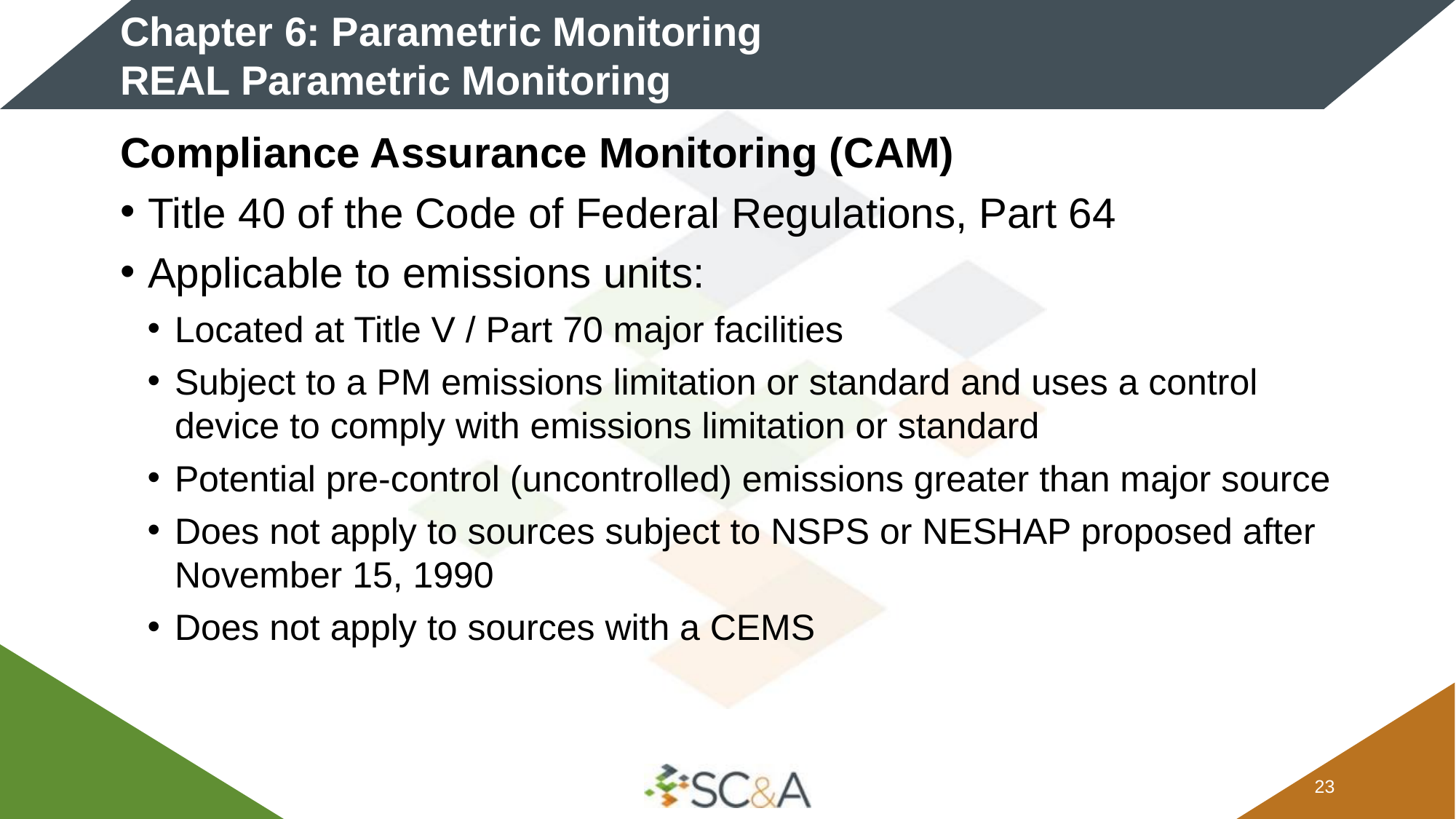

# Chapter 6: Parametric Monitoring REAL Parametric Monitoring
Compliance Assurance Monitoring (CAM)
Title 40 of the Code of Federal Regulations, Part 64
Applicable to emissions units:
Located at Title V / Part 70 major facilities
Subject to a PM emissions limitation or standard and uses a control device to comply with emissions limitation or standard
Potential pre-control (uncontrolled) emissions greater than major source
Does not apply to sources subject to NSPS or NESHAP proposed after November 15, 1990
Does not apply to sources with a CEMS
23